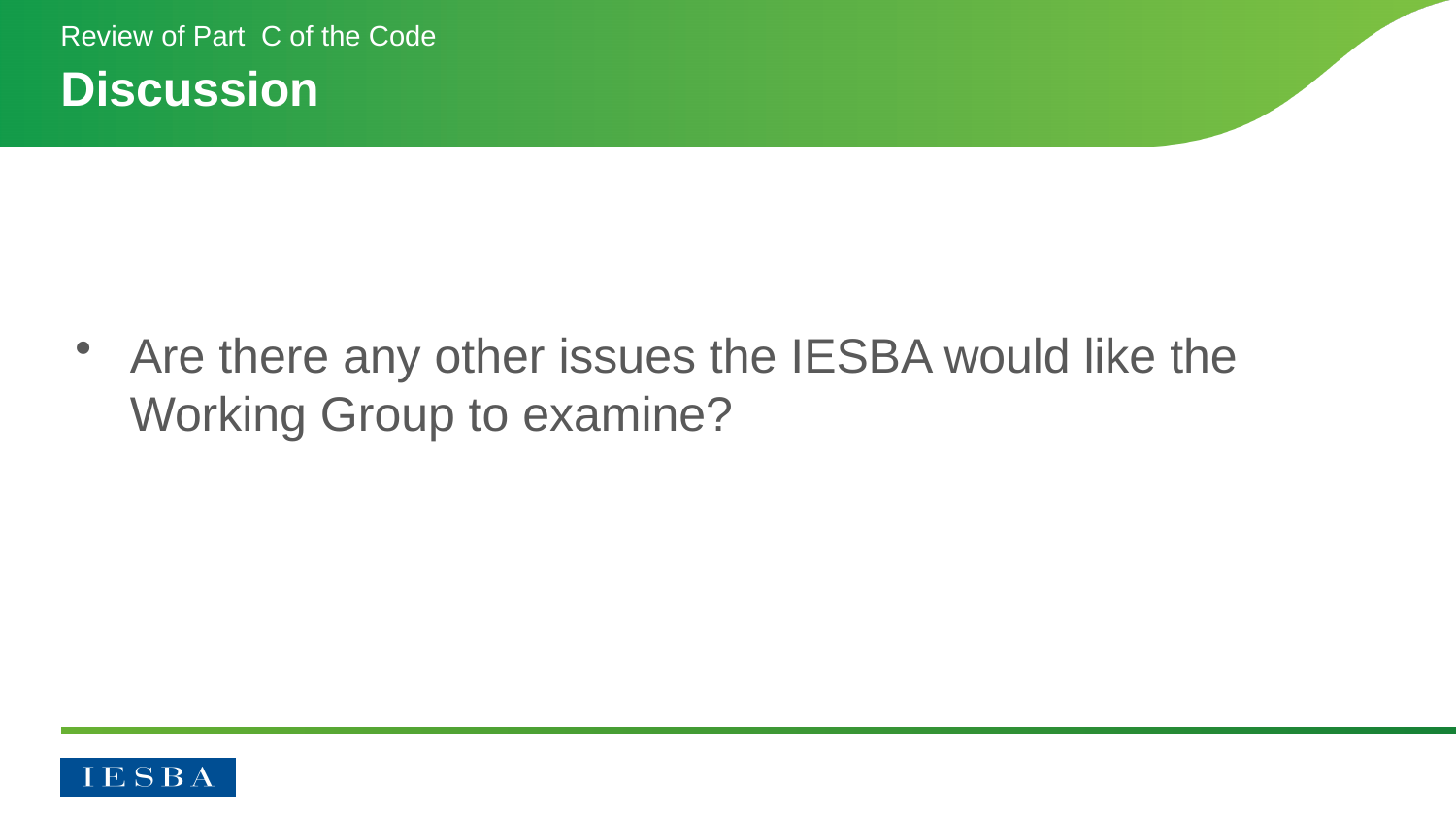

Review of Part  C of the Code
# Discussion

Are there any other issues the IESBA would like the Working Group to examine?